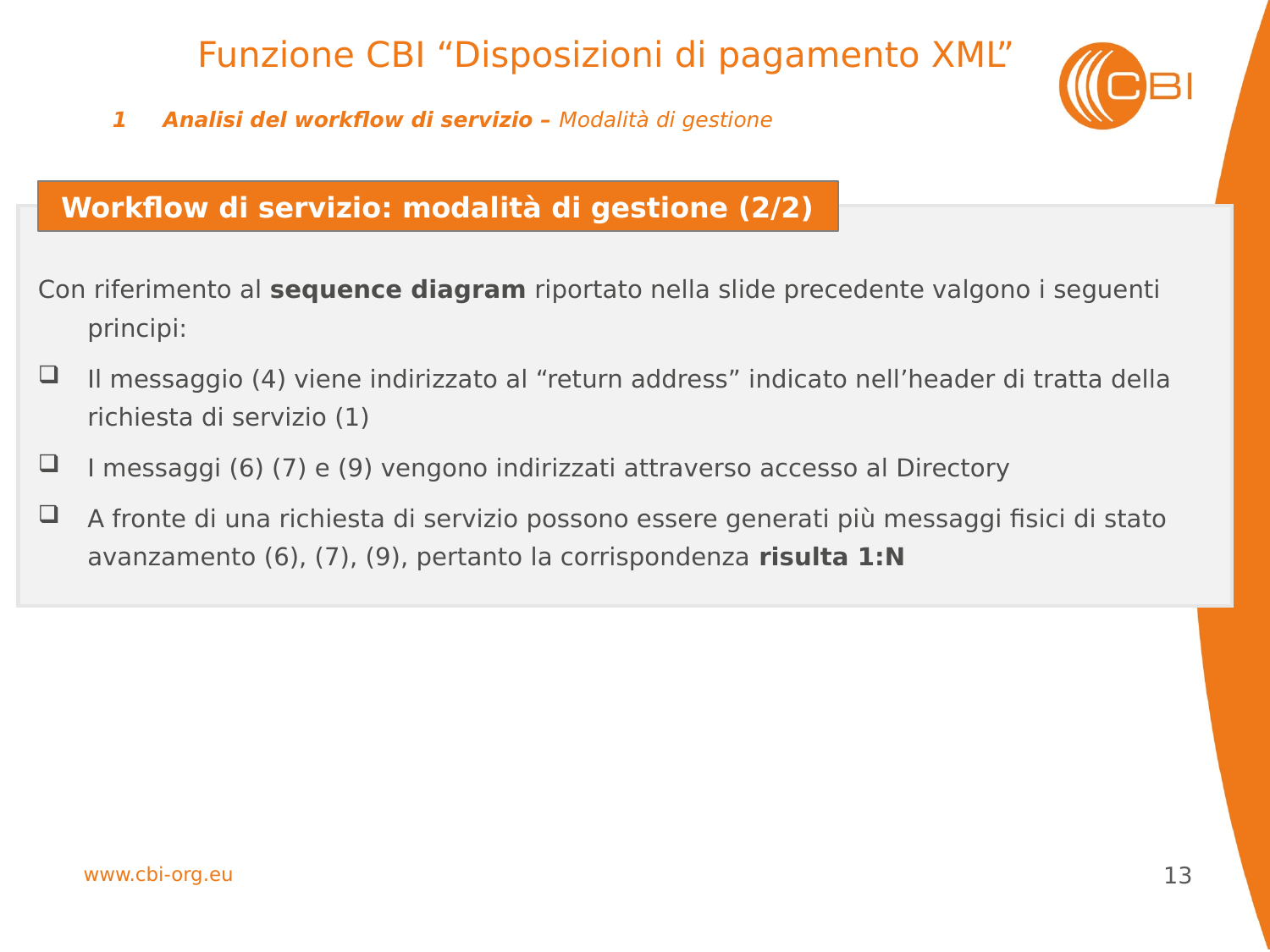

Funzione CBI “Disposizioni di pagamento XML”
1	 Analisi del workflow di servizio – Modalità di gestione
Workflow di servizio: modalità di gestione (2/2)

Con riferimento al sequence diagram riportato nella slide precedente valgono i seguenti principi:
Il messaggio (4) viene indirizzato al “return address” indicato nell’header di tratta della richiesta di servizio (1)
I messaggi (6) (7) e (9) vengono indirizzati attraverso accesso al Directory
A fronte di una richiesta di servizio possono essere generati più messaggi fisici di stato avanzamento (6), (7), (9), pertanto la corrispondenza risulta 1:N